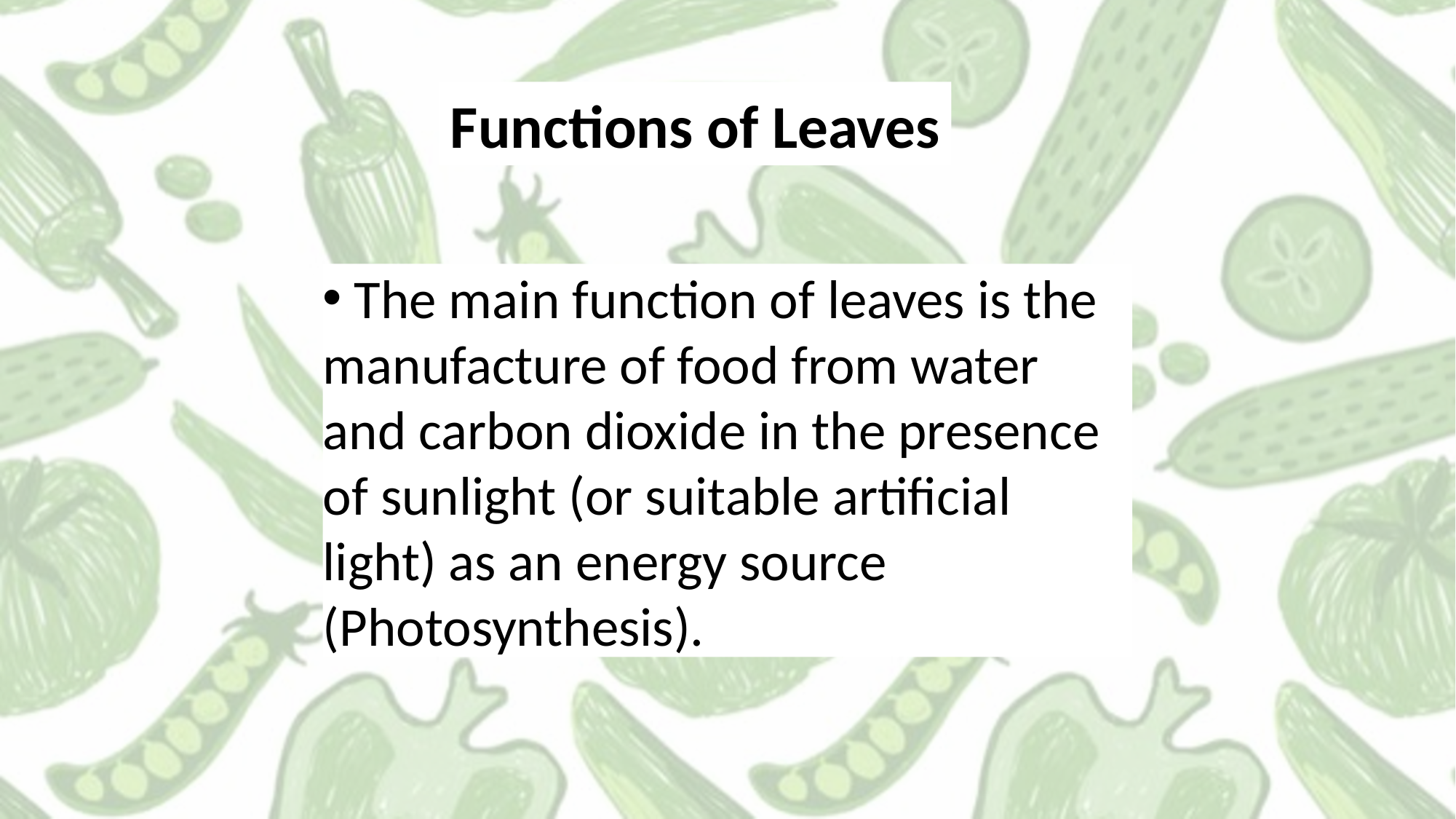

Functions of Leaves
 The main function of leaves is the manufacture of food from water and carbon dioxide in the presence  of sunlight (or suitable artificial light) as an energy source (Photosynthesis).